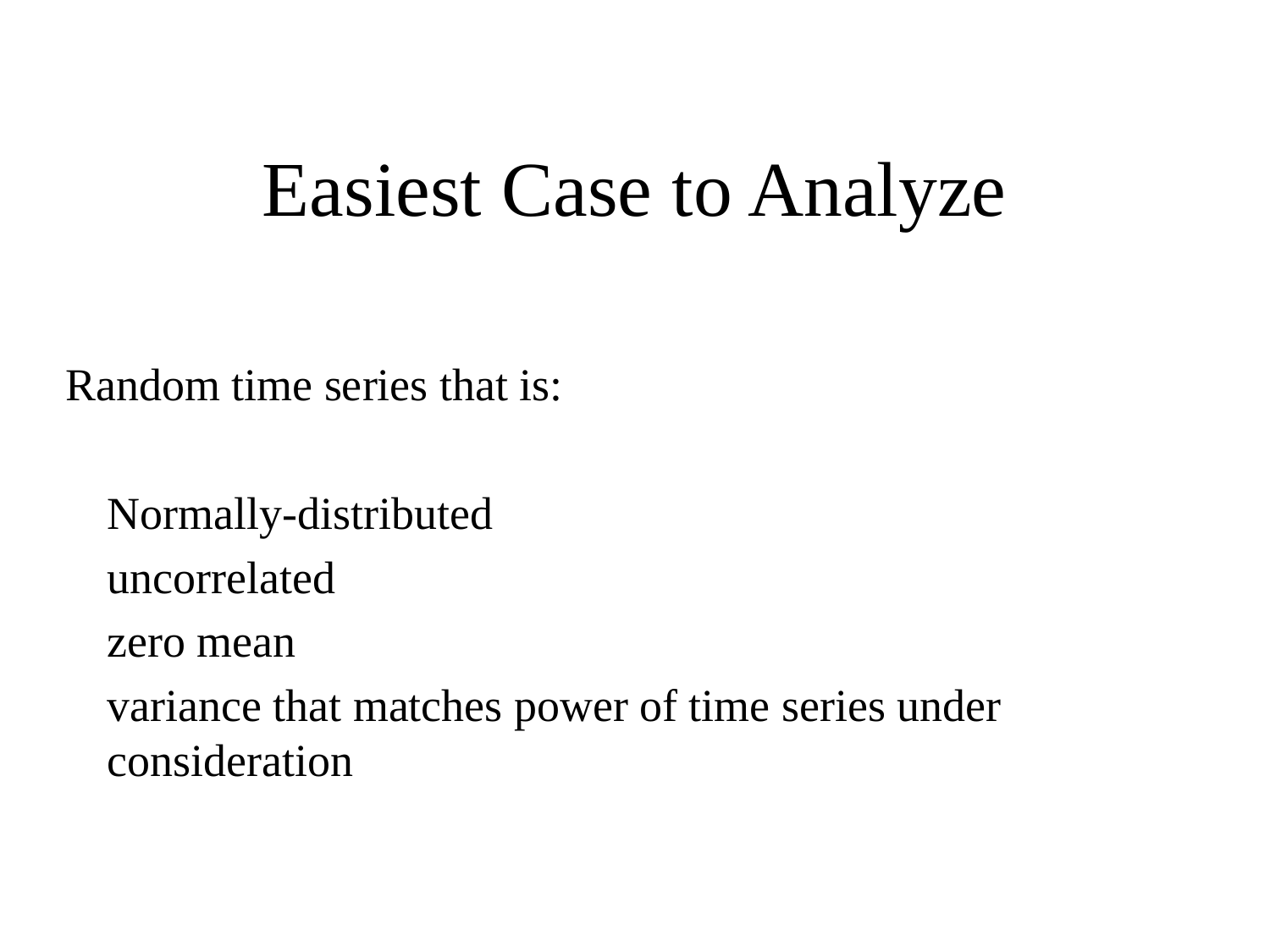

# Easiest Case to Analyze
Random time series that is:

	Normally-distributed
	uncorrelated
	zero mean
	variance that matches power of time series under 	consideration